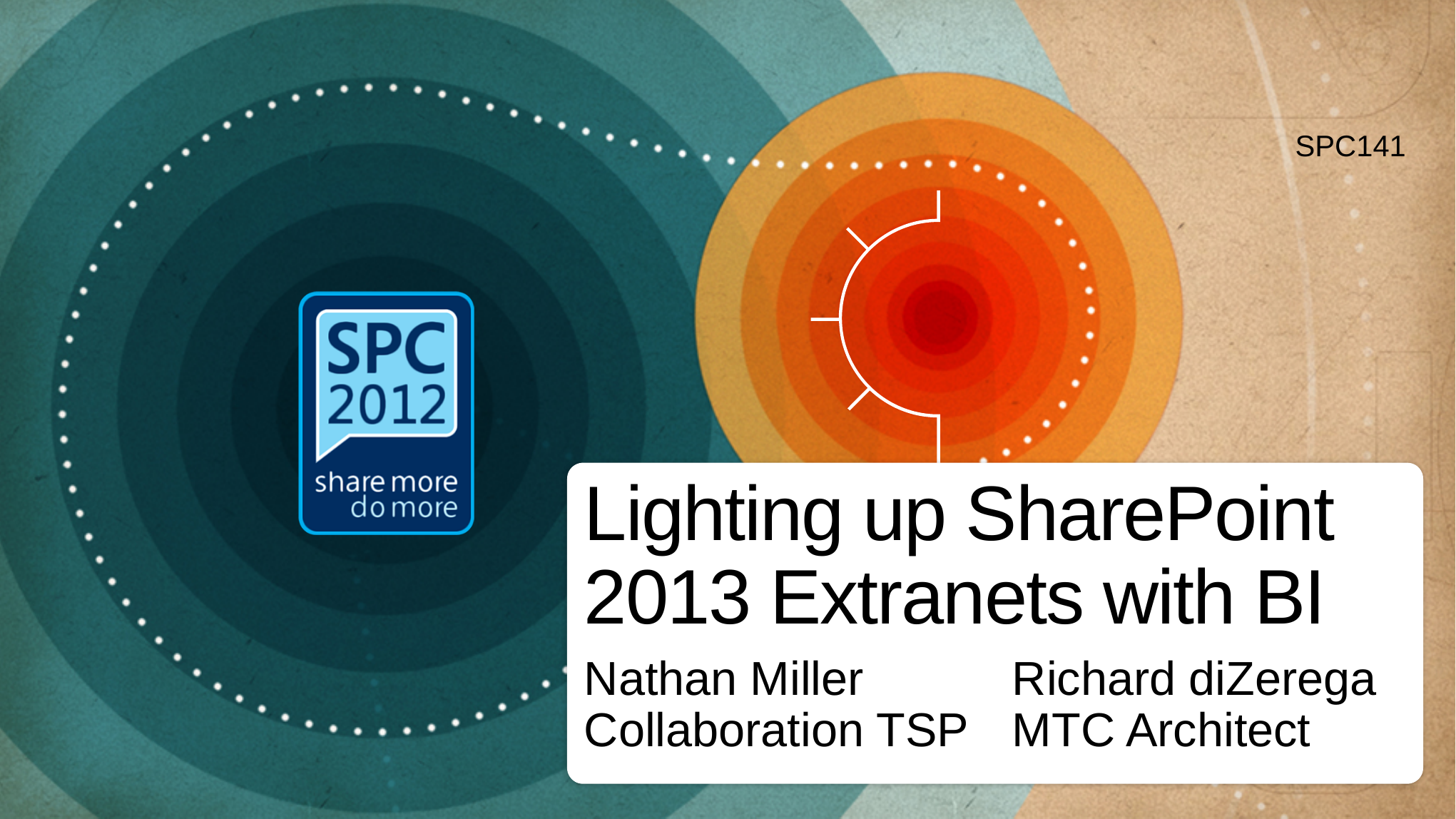

SPC141
# Lighting up SharePoint 2013 Extranets with BI
Nathan Miller		Richard diZerega
Collaboration TSP	MTC Architect